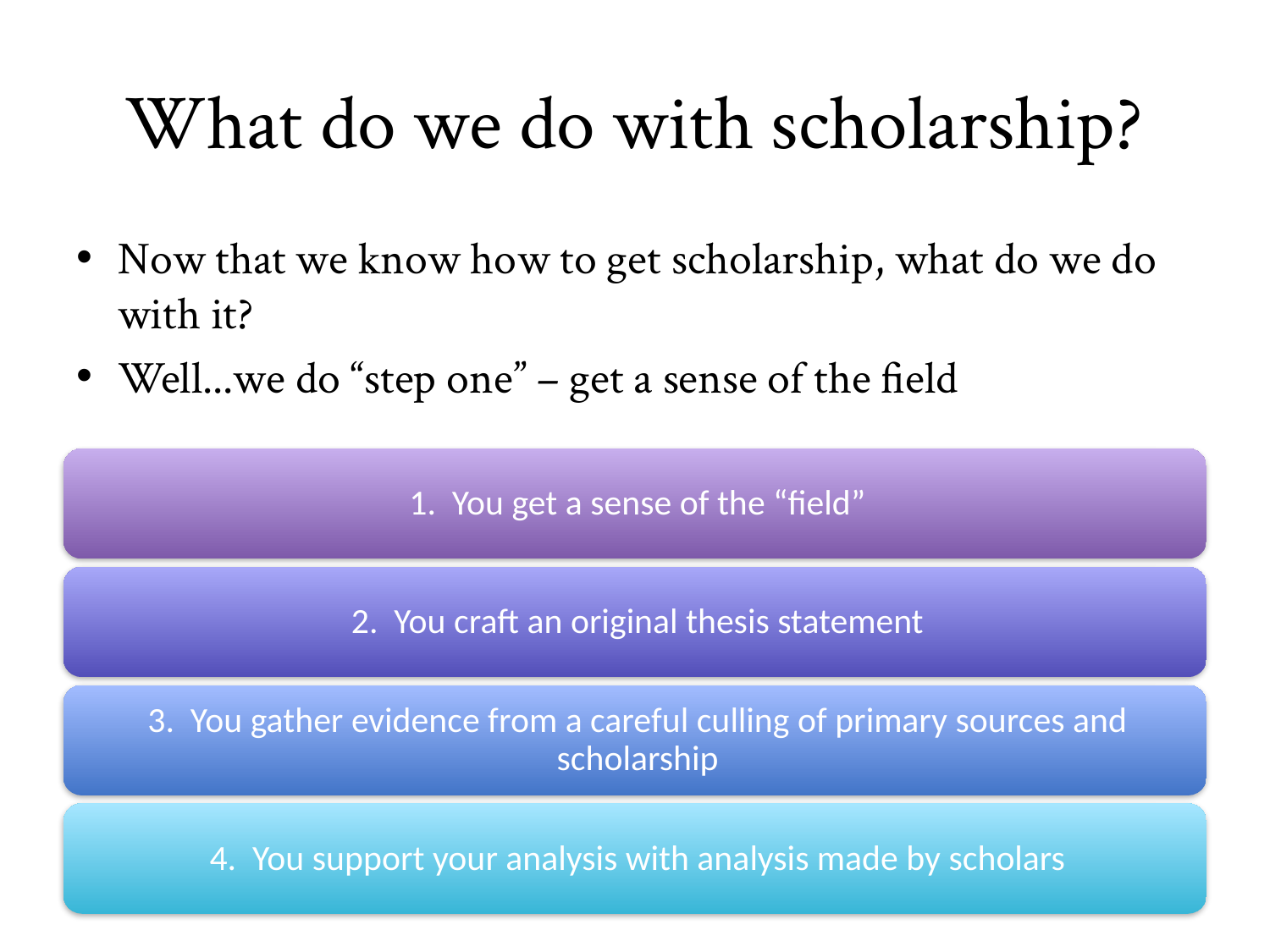

# What do we do with scholarship?
Now that we know how to get scholarship, what do we do with it?
Well...we do “step one” – get a sense of the field
1.  You get a sense of the “field”
2.  You craft an original thesis statement
3.  You gather evidence from a careful culling of primary sources and scholarship
4.  You support your analysis with analysis made by scholars